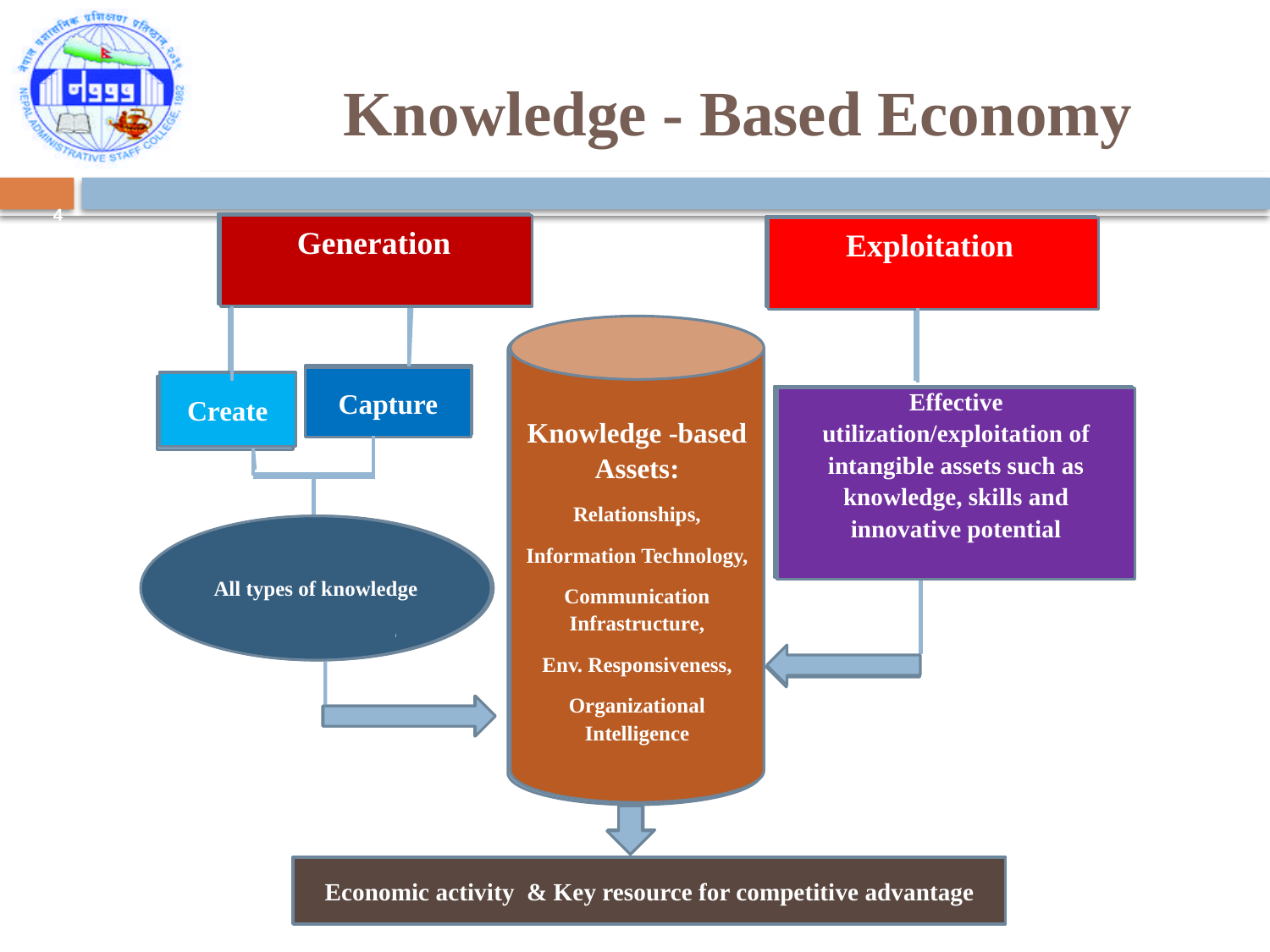

Knowledge - Based Economy
4

Generation

Exploitation

Knowledge -based Assets:
Relationships,
Information Technology,
Communication Infrastructure,
Env. Responsiveness,
Organizational Intelligence

Capture

Create

Effective utilization/exploitation of intangible assets such as knowledge, skills and innovative potential

All types of knowledge

Economic activity  & Key resource for competitive advantage